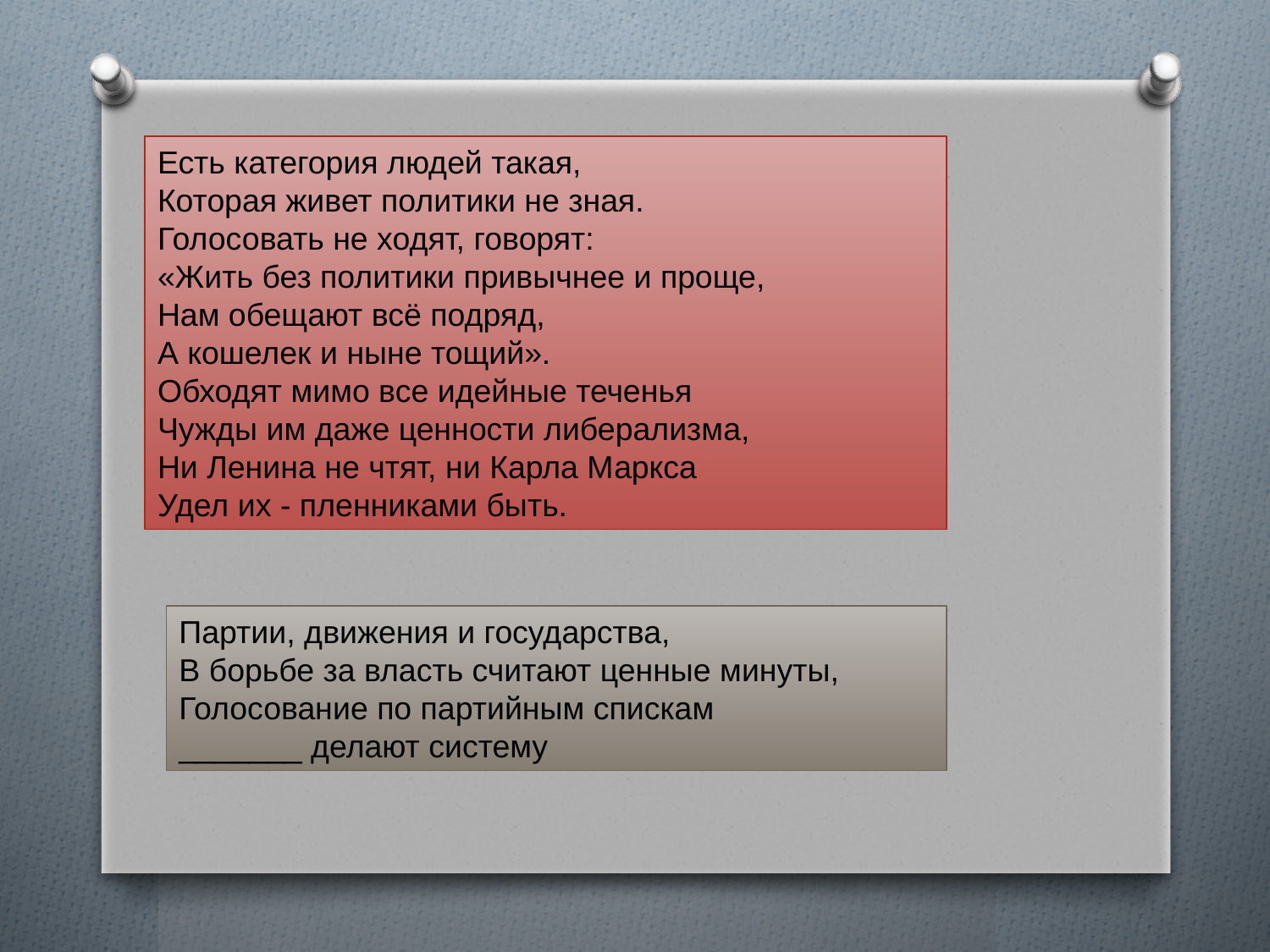

Есть категория людей такая,
Которая живет политики не зная.
Голосовать не ходят, говорят:
«Жить без политики привычнее и проще,
Нам обещают всё подряд,
А кошелек и ныне тощий».
Обходят мимо все идейные теченья
Чужды им даже ценности либерализма,
Ни Ленина не чтят, ни Карла Маркса
Удел их - пленниками быть.
Партии, движения и государства,
В борьбе за власть считают ценные минуты,
Голосование по партийным спискам
_______ делают систему